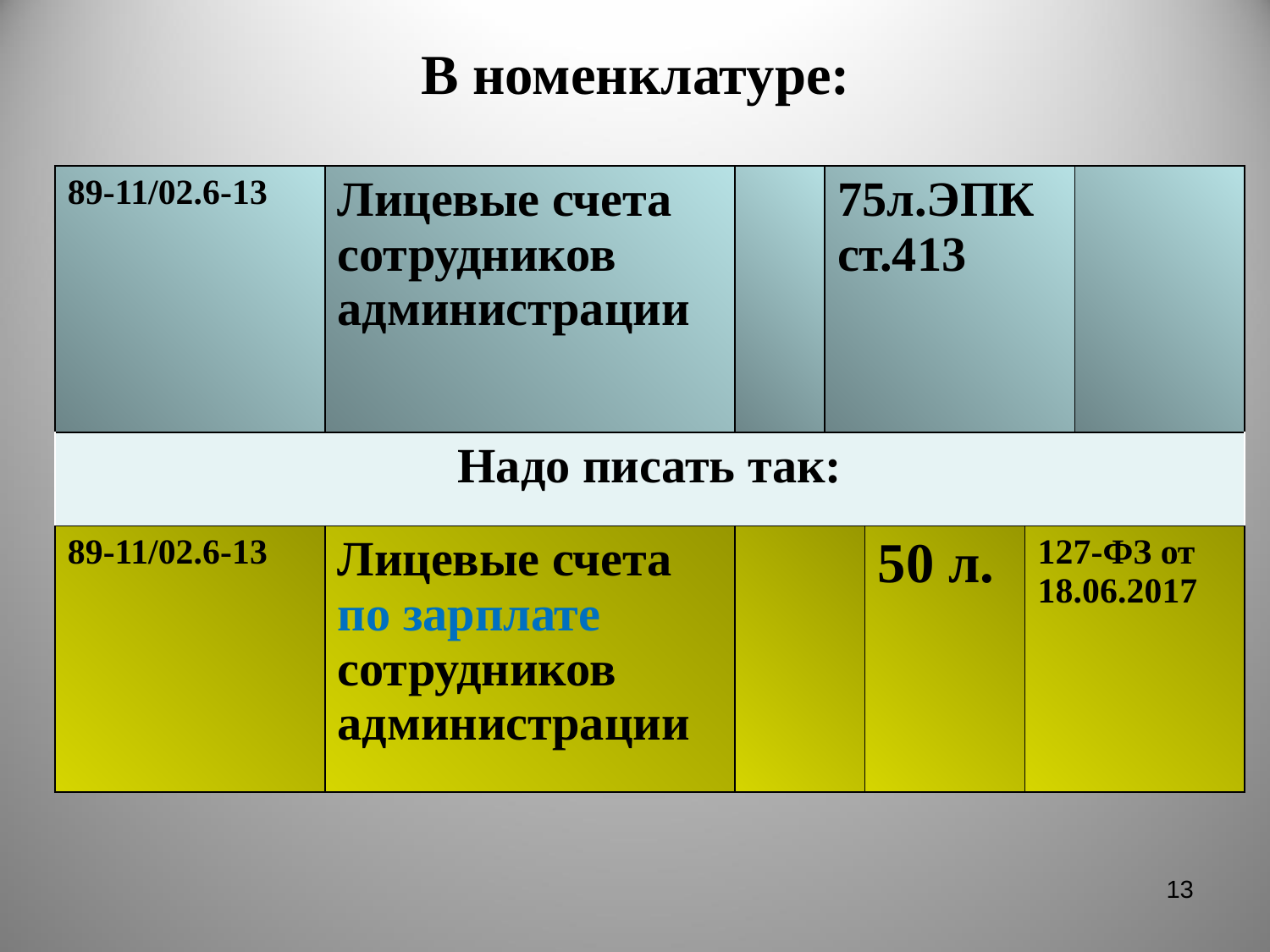

# В номенклатуре:
| 89-11/02.6-13 | Лицевые счета сотрудников администрации |  | 75л.ЭПК ст.413 |  |  |  |
| --- | --- | --- | --- | --- | --- | --- |
| Надо писать так: |  |  |  |  |  |  |
| 89-11/02.6-13 | Лицевые счета по зарплате сотрудников администрации |  |  | 50 л. | 127-ФЗ от 18.06.2017 |  |
13